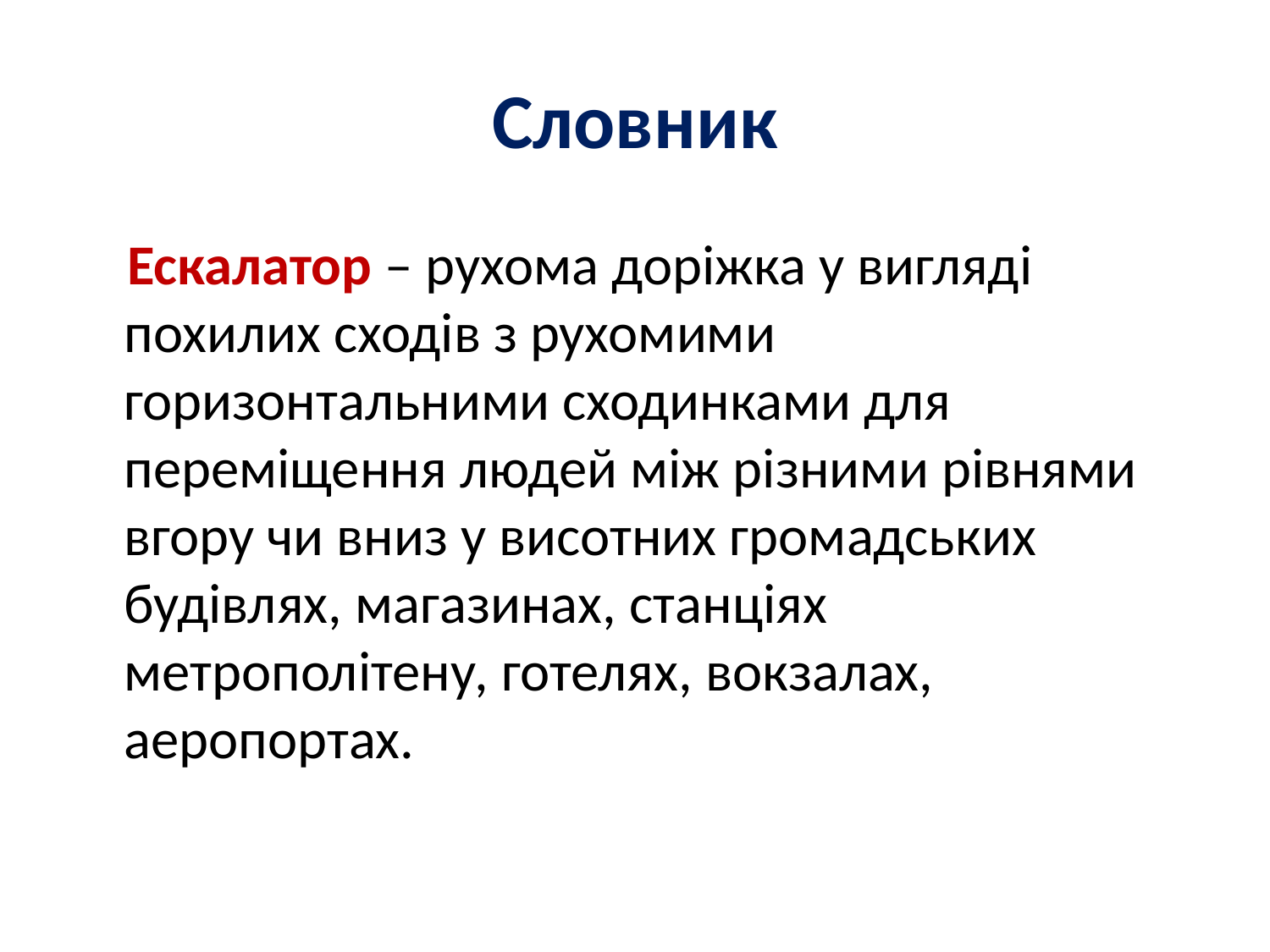

# Словник
    Ескалатор – рухома доріжка у вигляді похилих сходів з рухомими горизонтальними сходинками для переміщення людей між різними рівнями вгору чи вниз у висотних громадських будівлях, магазинах, станціях метрополітену, готелях, вокзалах, аеропортах.